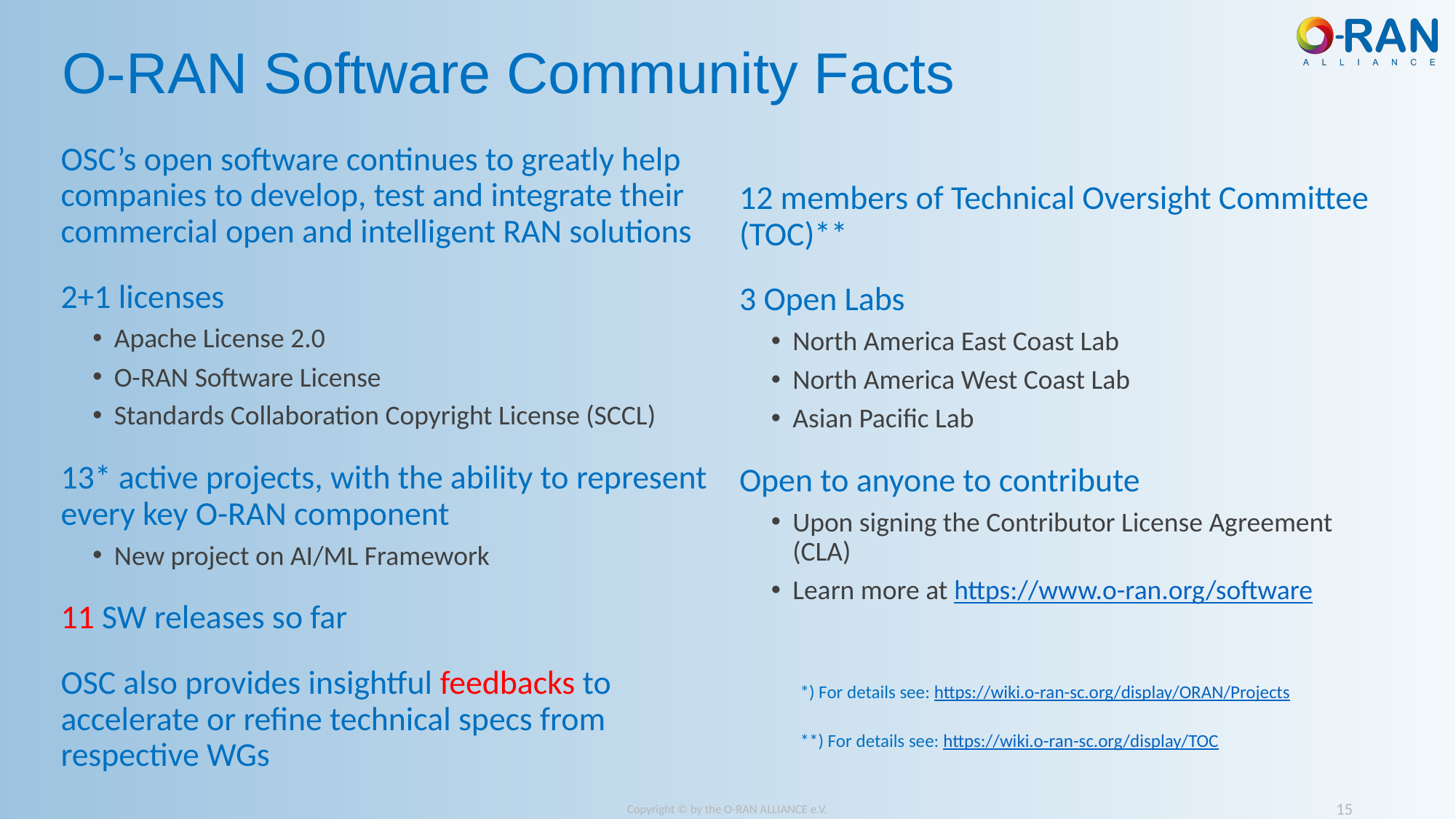

# O-RAN Software Community Facts
OSC’s open software continues to greatly help companies to develop, test and integrate their commercial open and intelligent RAN solutions
2+1 licenses
﻿﻿Apache License 2.0
﻿﻿O-RAN Software License
﻿﻿Standards Collaboration Copyright License (SCCL)
﻿﻿13* active projects, with the ability to represent every key O-RAN component
New project on AI/ML Framework
11 SW releases so far
OSC also provides insightful feedbacks to accelerate or refine technical specs from respective WGs
12 members of Technical Oversight Committee (TOC)﻿﻿**
3 Open Labs
﻿﻿North America East Coast Lab
﻿﻿North America West Coast Lab
﻿﻿Asian Pacific Lab
Open to anyone to contribute
Upon signing the Contributor License Agreement (CLA)
Learn more at https://www.o-ran.org/software

*) For details see: https://wiki.o-ran-sc.org/display/ORAN/Projects
**) For details see: https://wiki.o-ran-sc.org/display/TOC
15
Copyright © by the O-RAN ALLIANCE e.V.